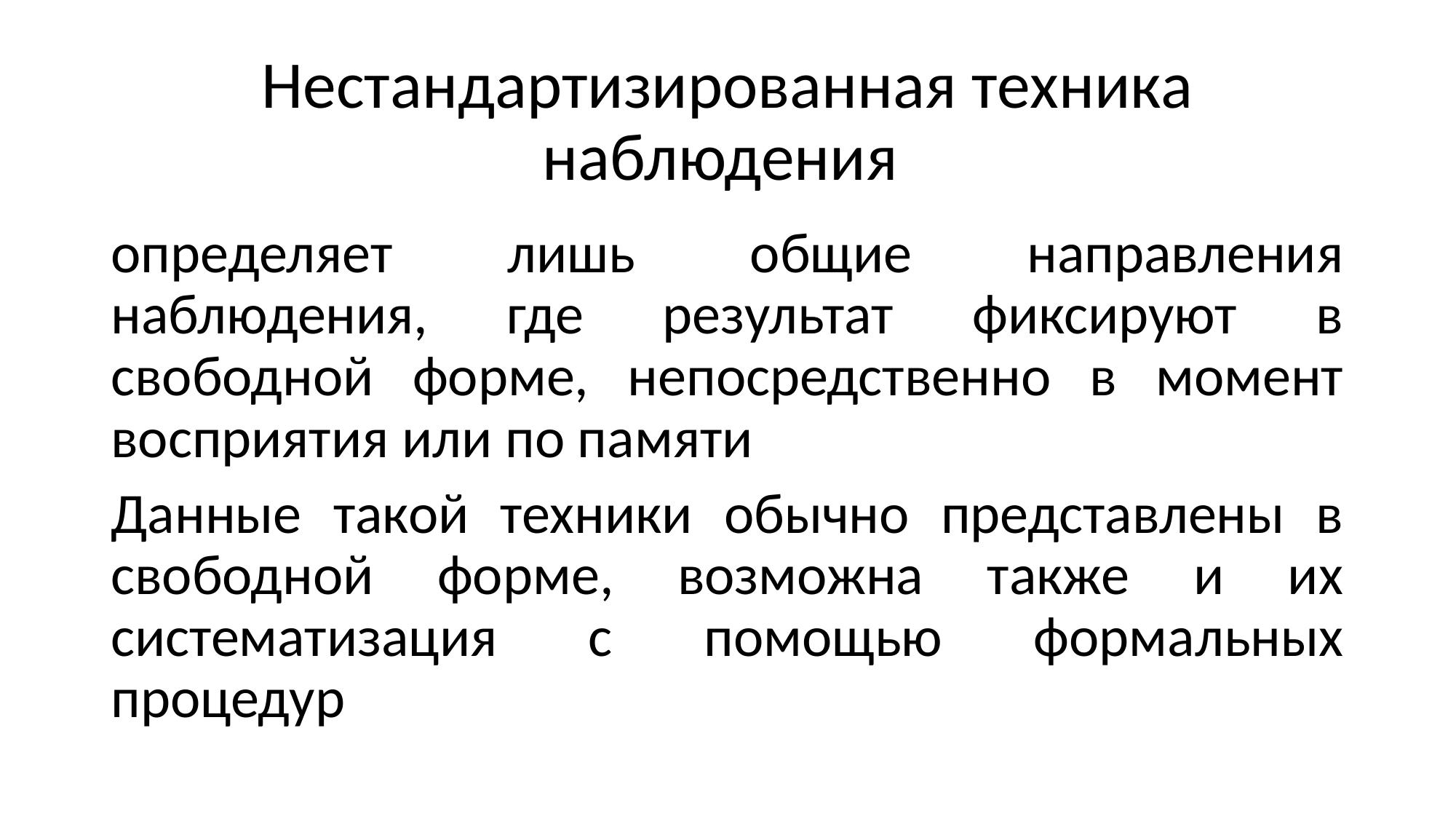

# Нестандартизированная техника наблюдения
определяет лишь общие направления наблюдения, где результат фиксируют в свободной форме, непосредственно в момент восприятия или по памяти
Данные такой техники обычно представлены в свободной форме, возможна также и их систематизация с помощью формальных процедур